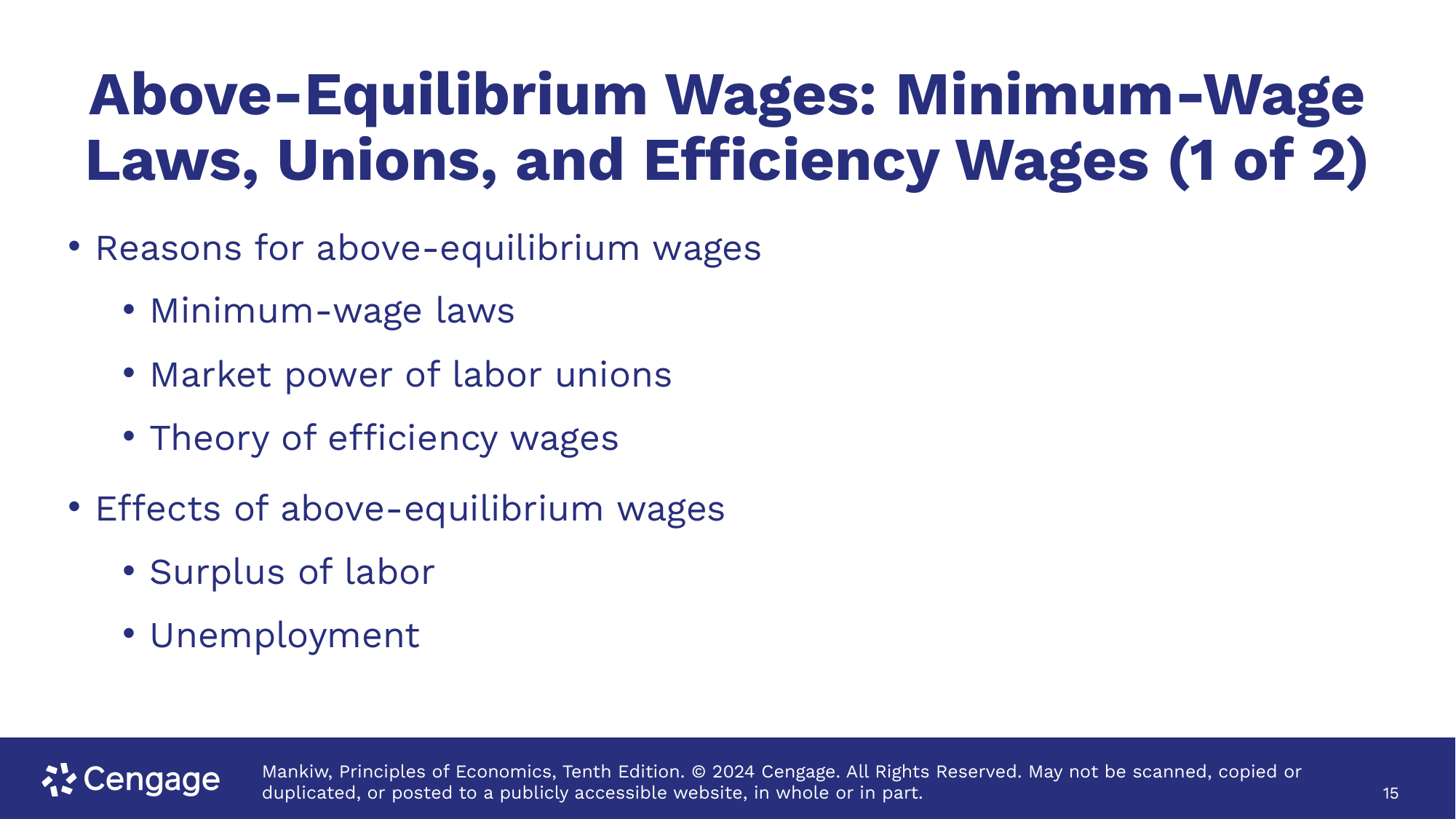

# Above-Equilibrium Wages: Minimum-Wage Laws, Unions, and Efficiency Wages (1 of 2)
Reasons for above-equilibrium wages
Minimum-wage laws
Market power of labor unions
Theory of efficiency wages
Effects of above-equilibrium wages
Surplus of labor
Unemployment